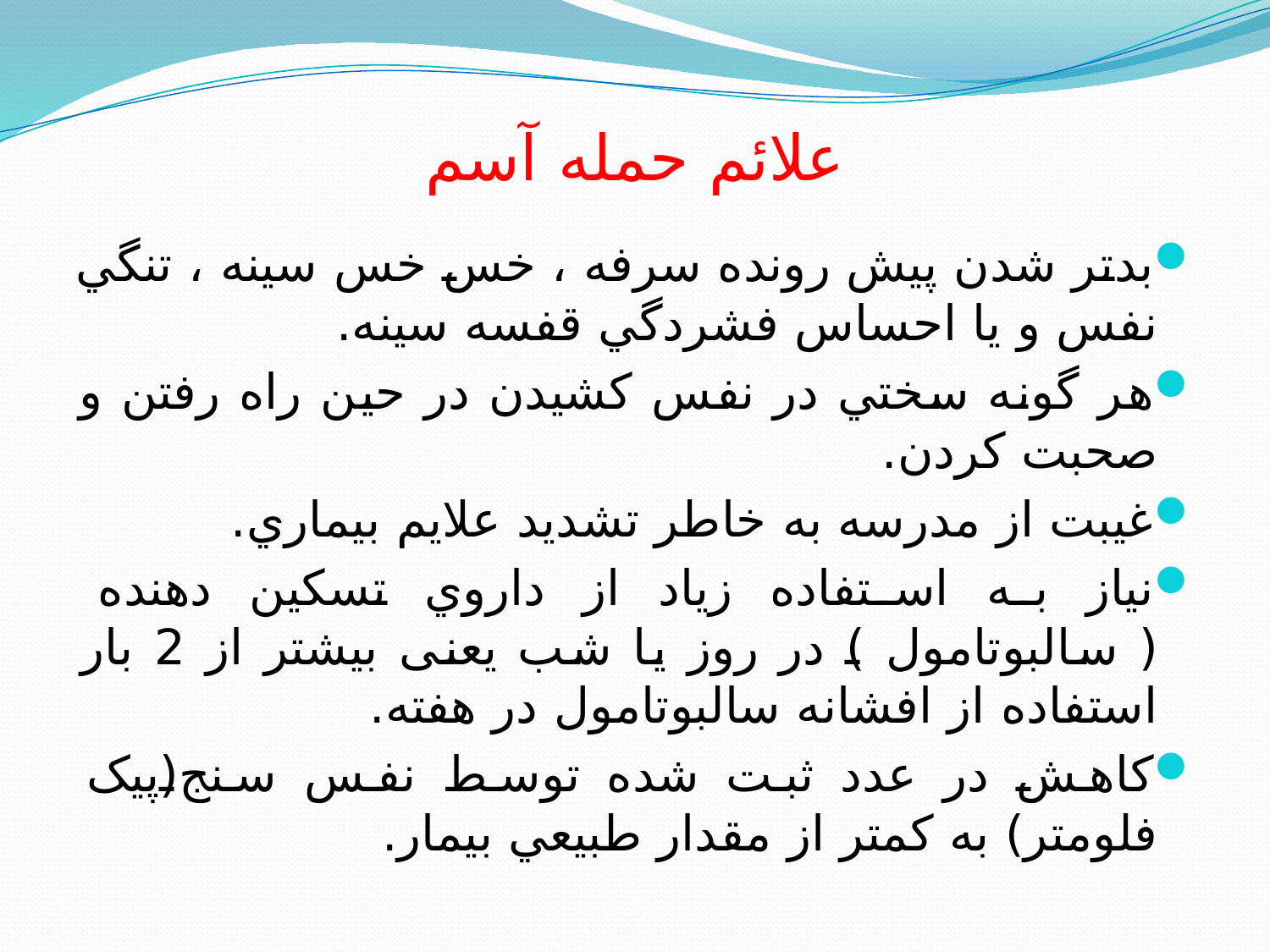

# علائم حمله آسم
بدتر شدن پيش رونده سرفه ، خس خس سينه ، تنگي نفس و يا احساس فشردگي قفسه سينه.
هر گونه سختي در نفس كشيدن در حين راه رفتن و صحبت كردن.
غيبت از مدرسه به خاطر تشديد علايم بيماري.
نياز به استفاده زياد از داروي تسكين دهنده ( سالبوتامول ) در روز يا شب یعنی بیشتر از 2 بار استفاده از افشانه سالبوتامول در هفته.
كاهش در عدد ثبت شده توسط نفس سنج(پیک فلومتر) به كمتر از مقدار طبيعي بيمار.